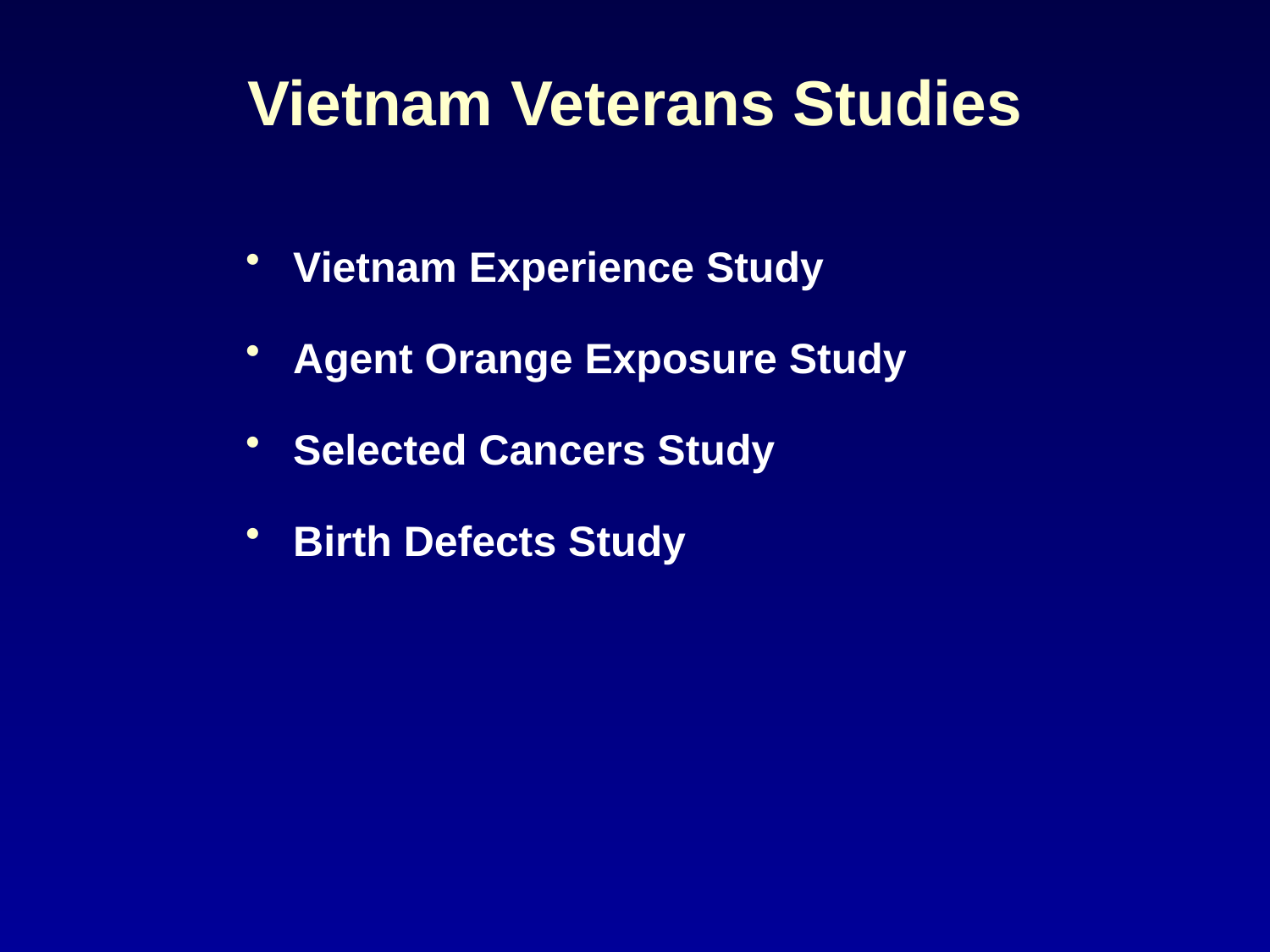

# Vietnam Veterans Studies
Vietnam Experience Study
Agent Orange Exposure Study
Selected Cancers Study
Birth Defects Study